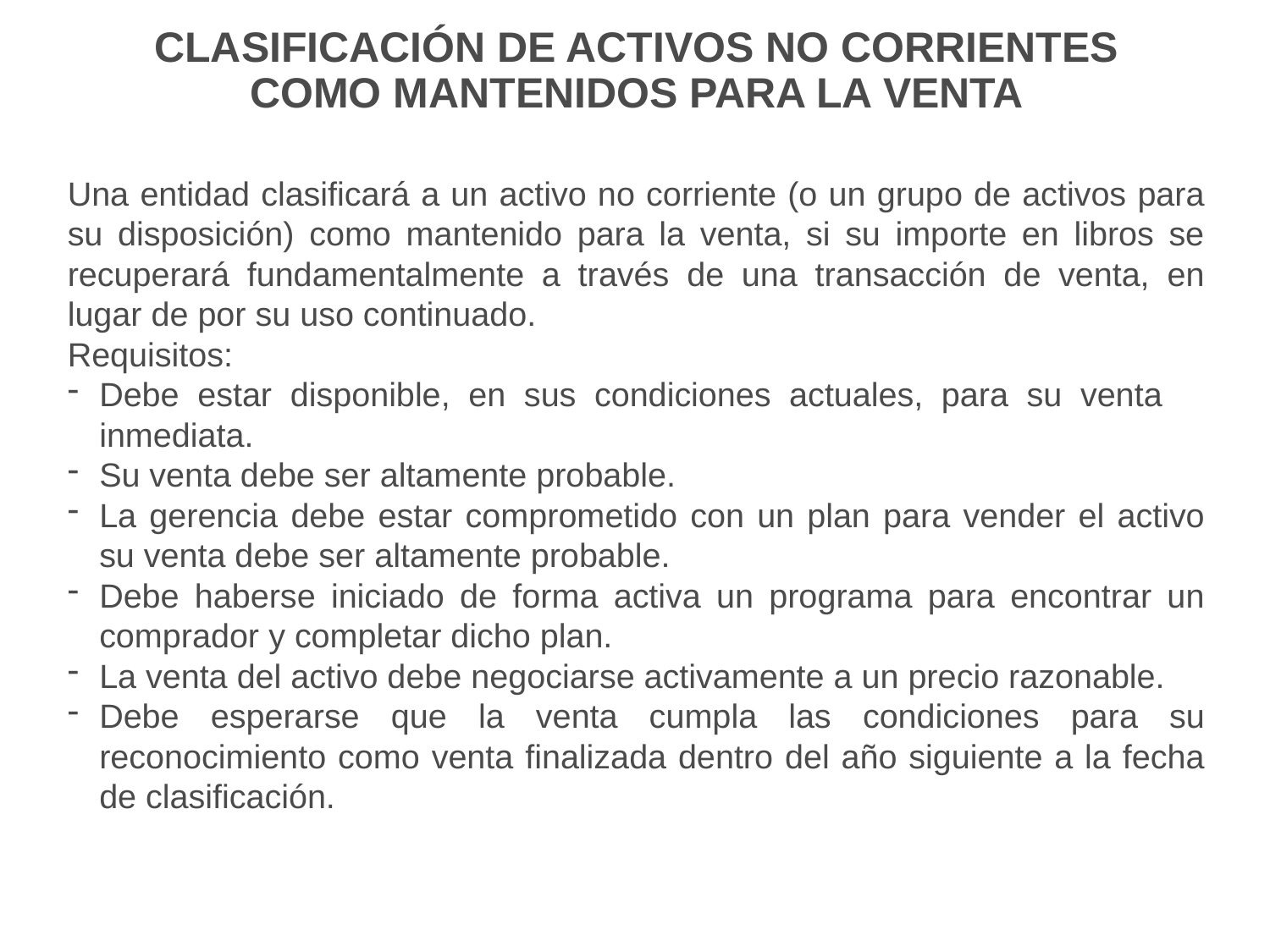

# Clasificación DE ACTIVOS NO CORRIENTES COMO mantenidos para la venta
Una entidad clasificará a un activo no corriente (o un grupo de activos para su disposición) como mantenido para la venta, si su importe en libros se recuperará fundamentalmente a través de una transacción de venta, en lugar de por su uso continuado.
Requisitos:
Debe estar disponible, en sus condiciones actuales, para su venta 	inmediata.
Su venta debe ser altamente probable.
La gerencia debe estar comprometido con un plan para vender el activo su venta debe ser altamente probable.
Debe haberse iniciado de forma activa un programa para encontrar un comprador y completar dicho plan.
La venta del activo debe negociarse activamente a un precio razonable.
Debe esperarse que la venta cumpla las condiciones para su reconocimiento como venta finalizada dentro del año siguiente a la fecha de clasificación.